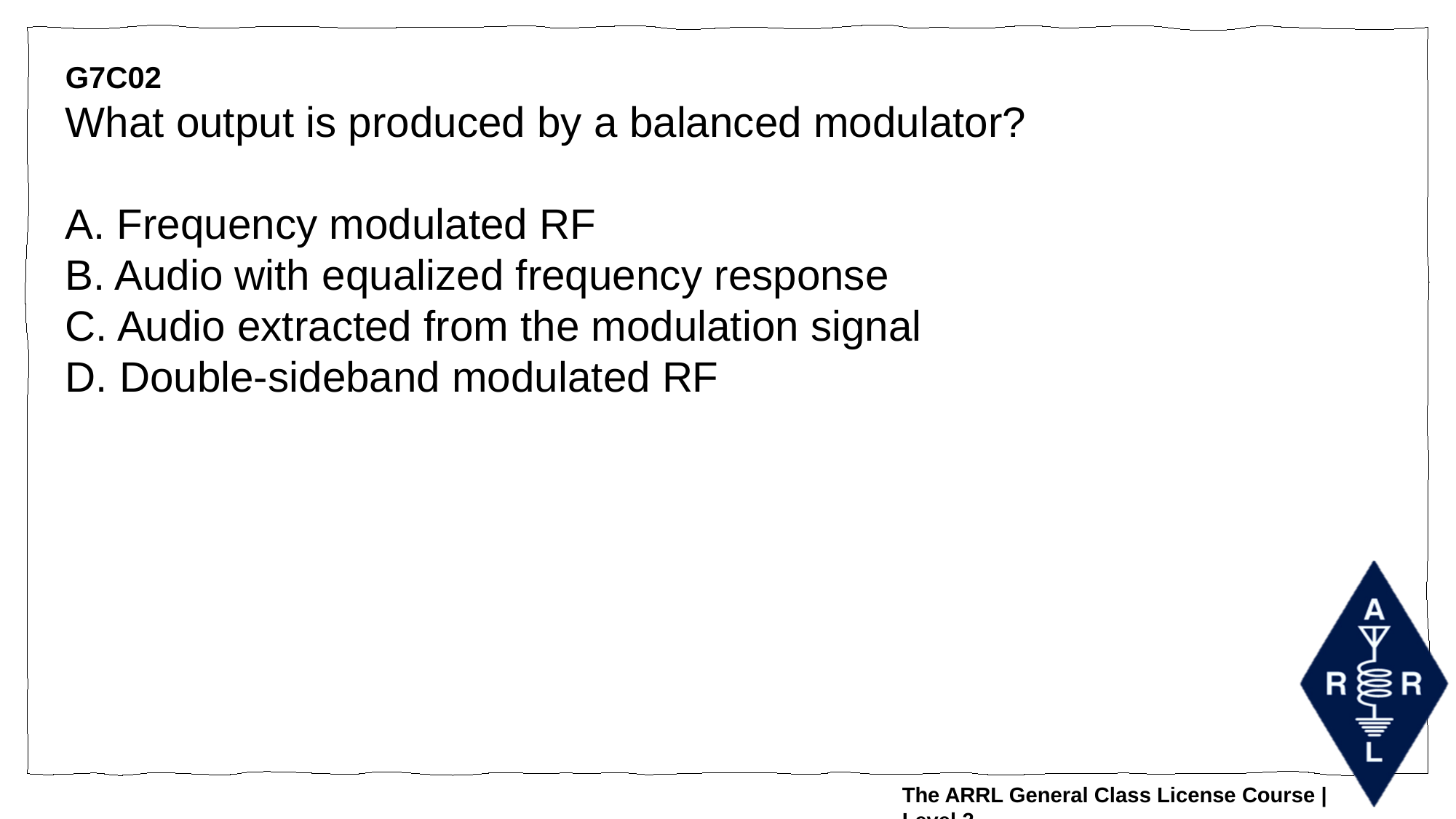

G7C02
What output is produced by a balanced modulator?

A. Frequency modulated RF
B. Audio with equalized frequency response
C. Audio extracted from the modulation signal
D. Double-sideband modulated RF